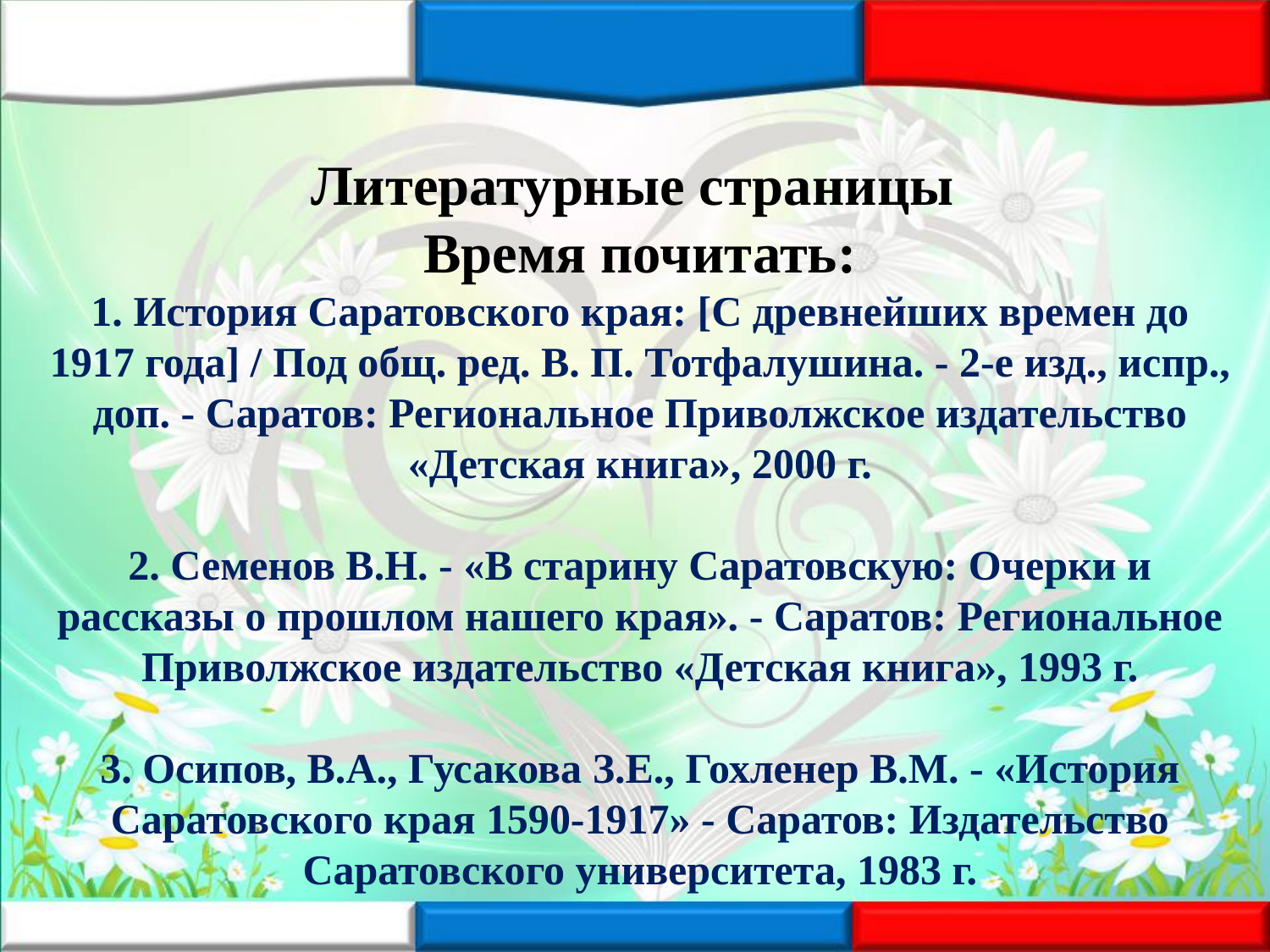

Литературные страницы
Время почитать:
1. История Саратовского края: [С древнейших времен до 1917 года] / Под общ. ред. В. П. Тотфалушина. - 2-е изд., испр., доп. - Саратов: Региональное Приволжское издательство «Детская книга», 2000 г.

2. Семенов В.Н. - «В старину Саратовскую: Очерки и рассказы о прошлом нашего края». - Саратов: Региональное Приволжское издательство «Детская книга», 1993 г.

3. Осипов, В.А., Гусакова З.Е., Гохленер В.М. - «История Саратовского края 1590-1917» - Саратов: Издательство Саратовского университета, 1983 г.